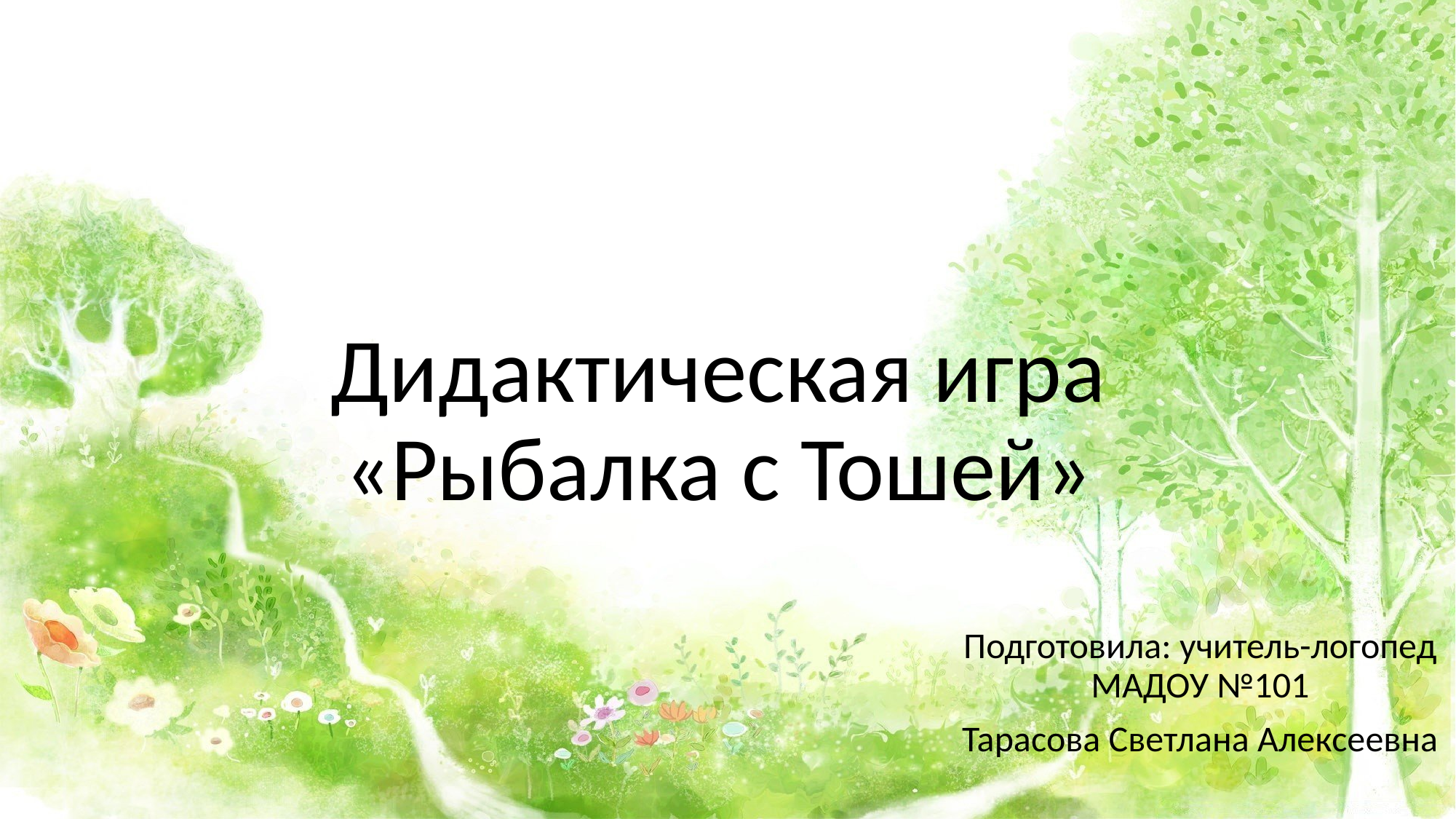

# Дидактическая игра «Рыбалка с Тошей»
Подготовила: учитель-логопед МАДОУ №101
Тарасова Светлана Алексеевна